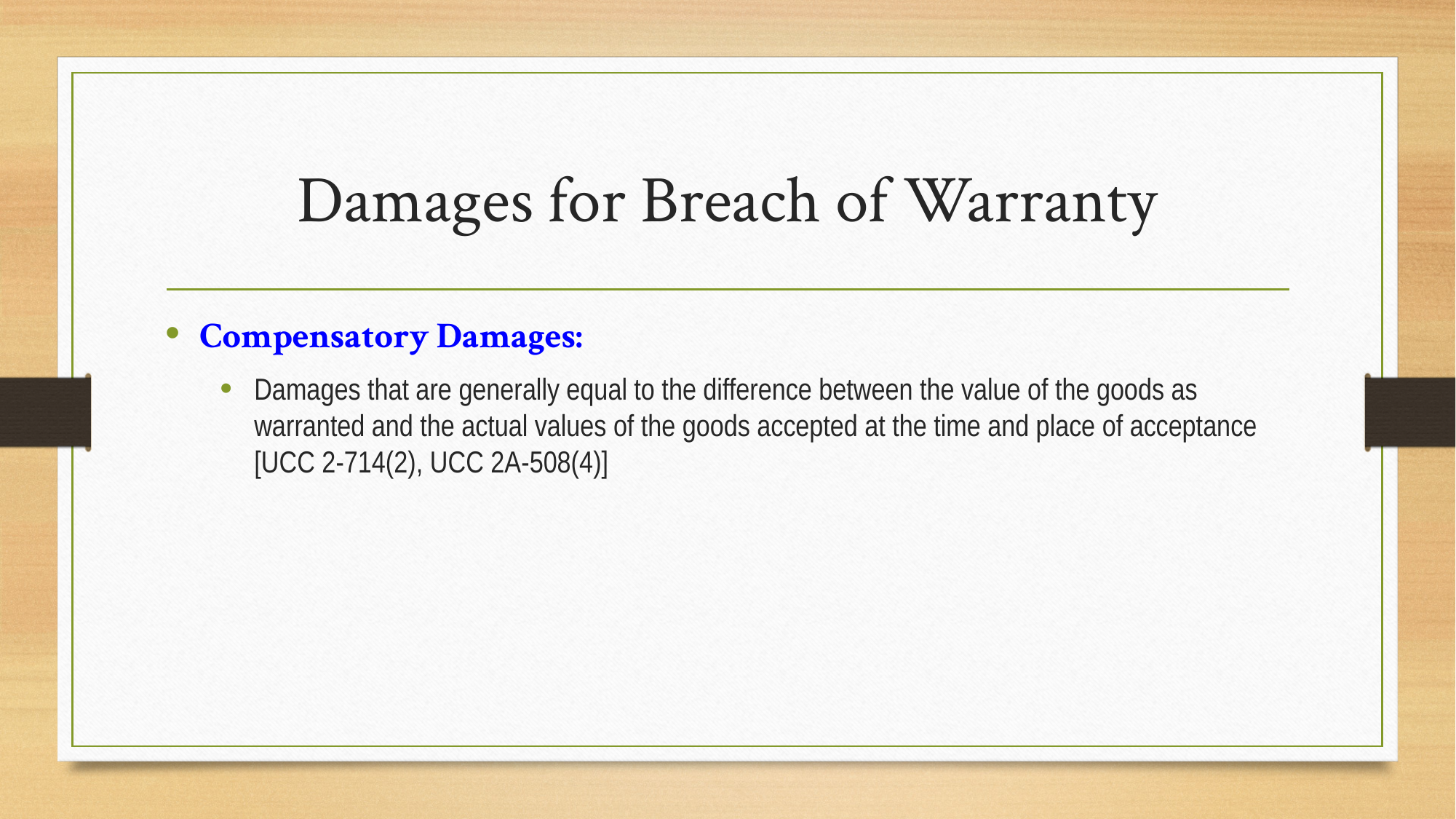

# Damages for Breach of Warranty
Compensatory Damages:
Damages that are generally equal to the difference between the value of the goods as warranted and the actual values of the goods accepted at the time and place of acceptance [UCC 2-714(2), UCC 2A-508(4)]